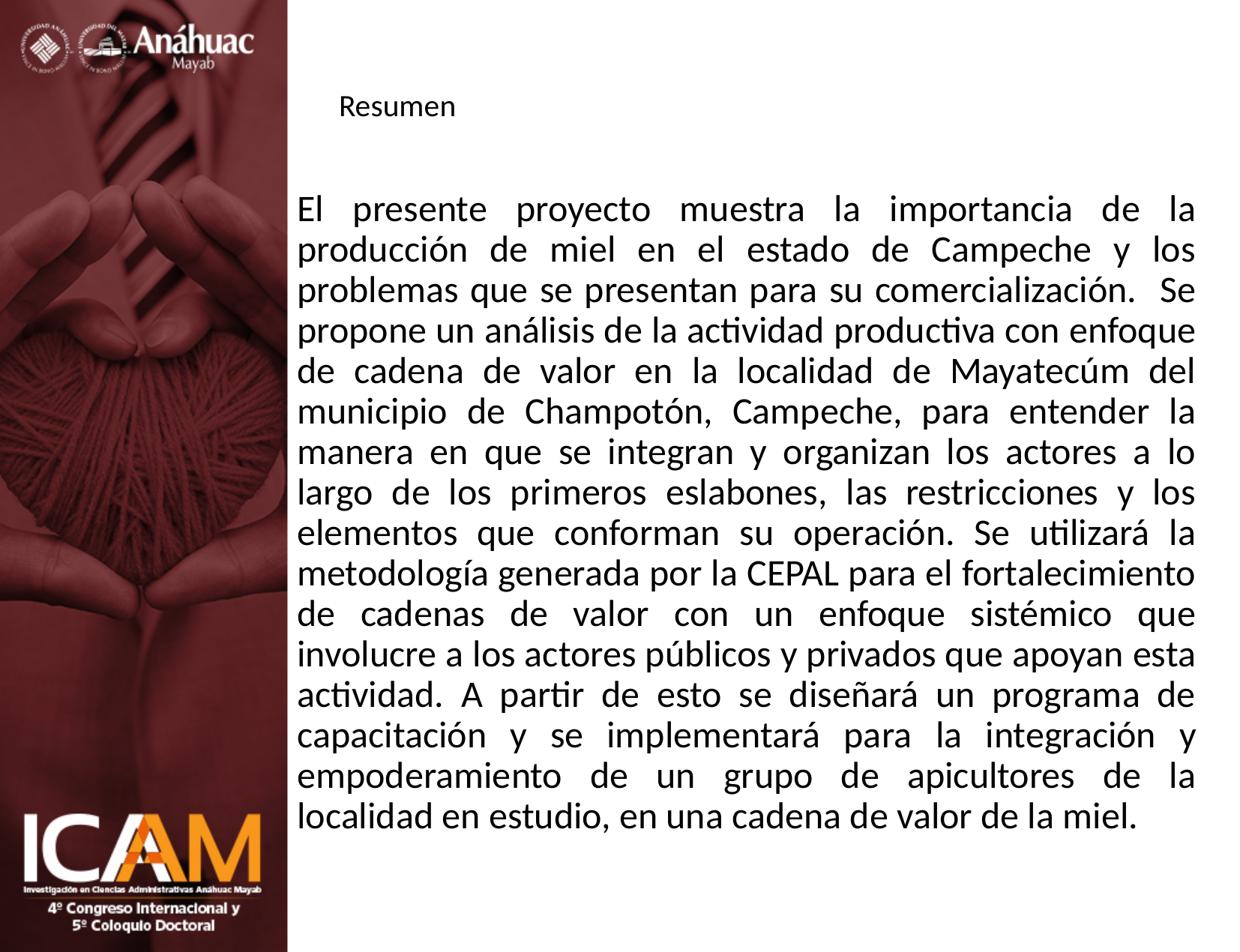

# Resumen
El presente proyecto muestra la importancia de la producción de miel en el estado de Campeche y los problemas que se presentan para su comercialización.  Se propone un análisis de la actividad productiva con enfoque de cadena de valor en la localidad de Mayatecúm del municipio de Champotón, Campeche, para entender la manera en que se integran y organizan los actores a lo largo de los primeros eslabones, las restricciones y los elementos que conforman su operación. Se utilizará la metodología generada por la CEPAL para el fortalecimiento de cadenas de valor con un enfoque sistémico que involucre a los actores públicos y privados que apoyan esta actividad. A partir de esto se diseñará un programa de capacitación y se implementará para la integración y empoderamiento de un grupo de apicultores de la localidad en estudio, en una cadena de valor de la miel.